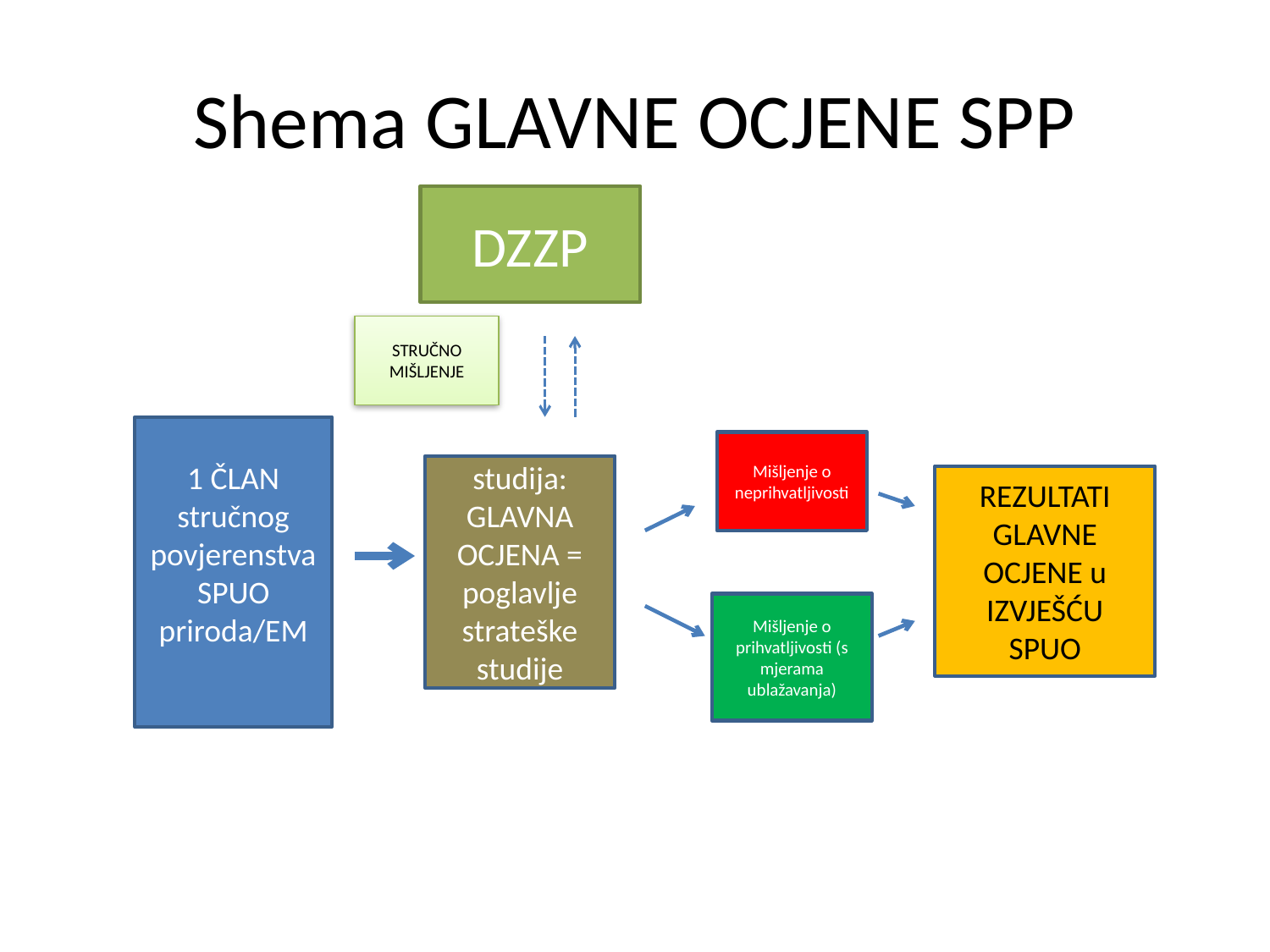

# Shema GLAVNE OCJENE SPP
DZZP
STRUČNO MIŠLJENJE
1 ČLAN stručnog povjerenstva SPUO
priroda/EM

Mišljenje o neprihvatljivosti
strateška studija:
GLAVNA OCJENA = poglavlje strateške studije

REZULTATI GLAVNE OCJENE u
IZVJEŠĆU SPUO
Mišljenje o prihvatljivosti (s mjerama ublažavanja)